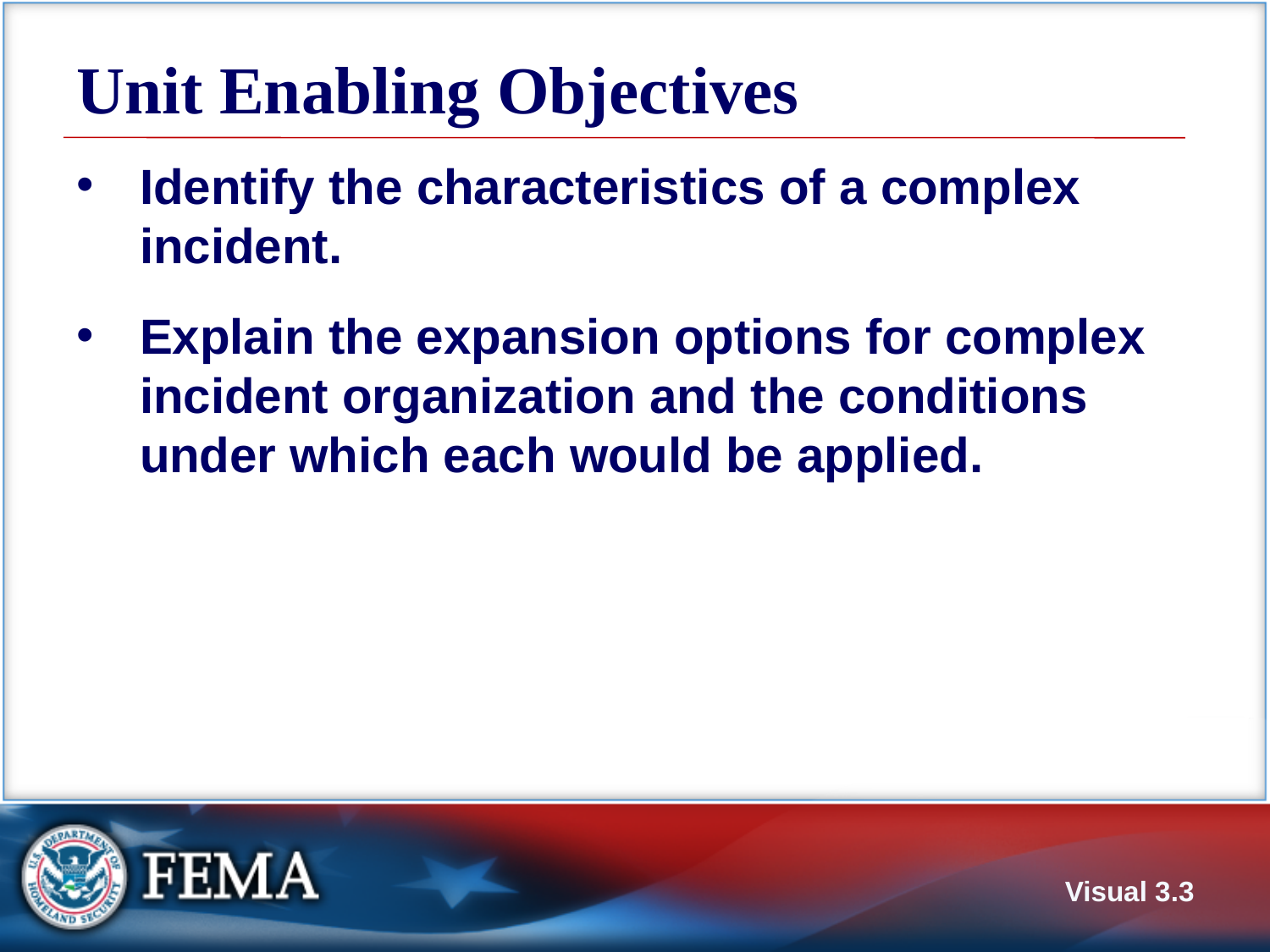

# Unit Enabling Objectives
Identify the characteristics of a complex incident.
Explain the expansion options for complex incident organization and the conditions under which each would be applied.
Visual 3.3